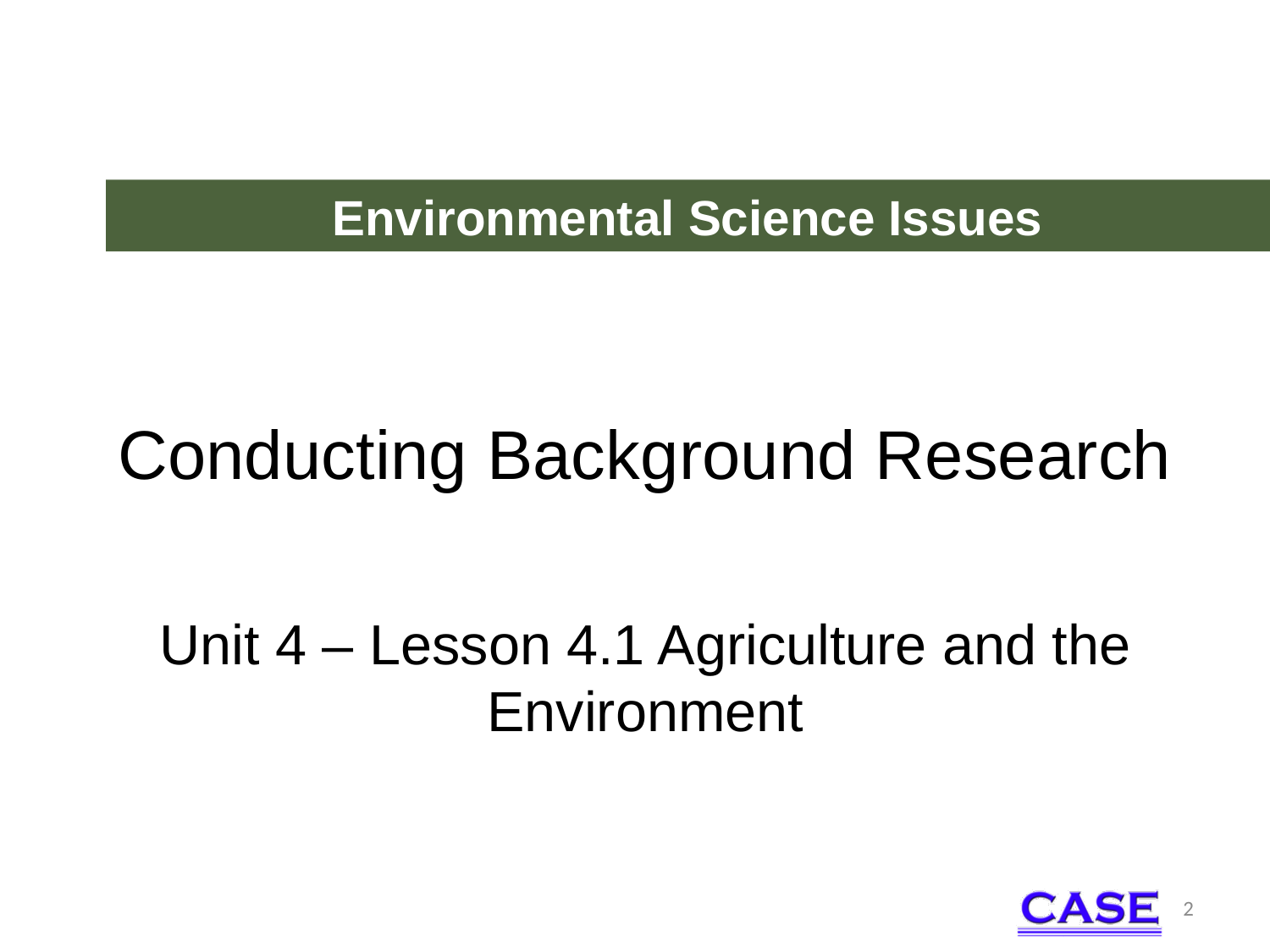

Environmental Science Issues
# Conducting Background Research
Unit 4 – Lesson 4.1 Agriculture and the Environment
2